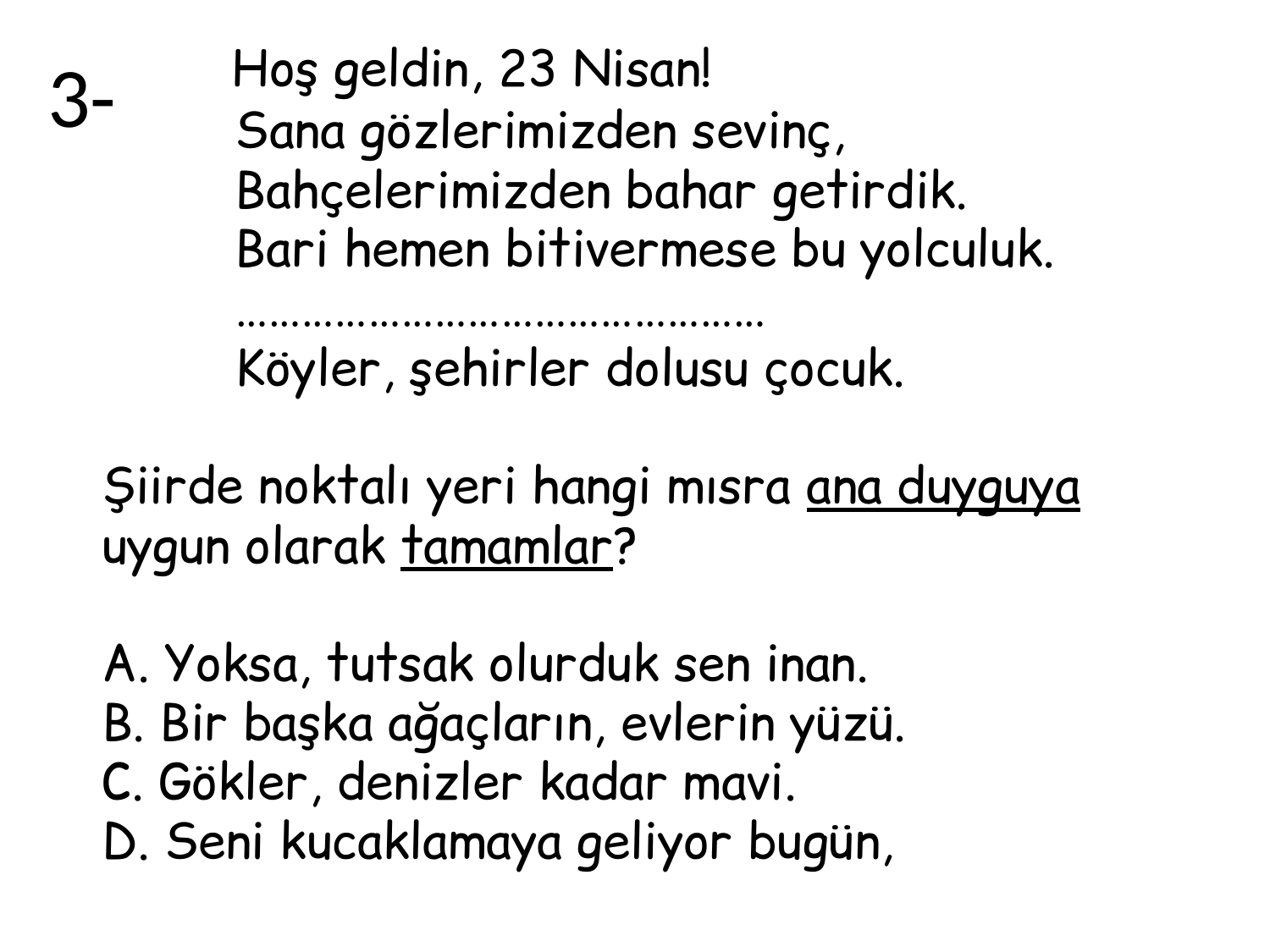

Hoş geldin, 23 Nisan!
         Sana gözlerimizden sevinç,
         Bahçelerimizden bahar getirdik.
         Bari hemen bitivermese bu yolculuk.
         …………………………………………
         Köyler, şehirler dolusu çocuk.

Şiirde noktalı yeri hangi mısra ana duyguya uygun olarak tamamlar?

A. Yoksa, tutsak olurduk sen inan.
B. Bir başka ağaçların, evlerin yüzü.
C. Gökler, denizler kadar mavi.
D. Seni kucaklamaya geliyor bugün,
3-